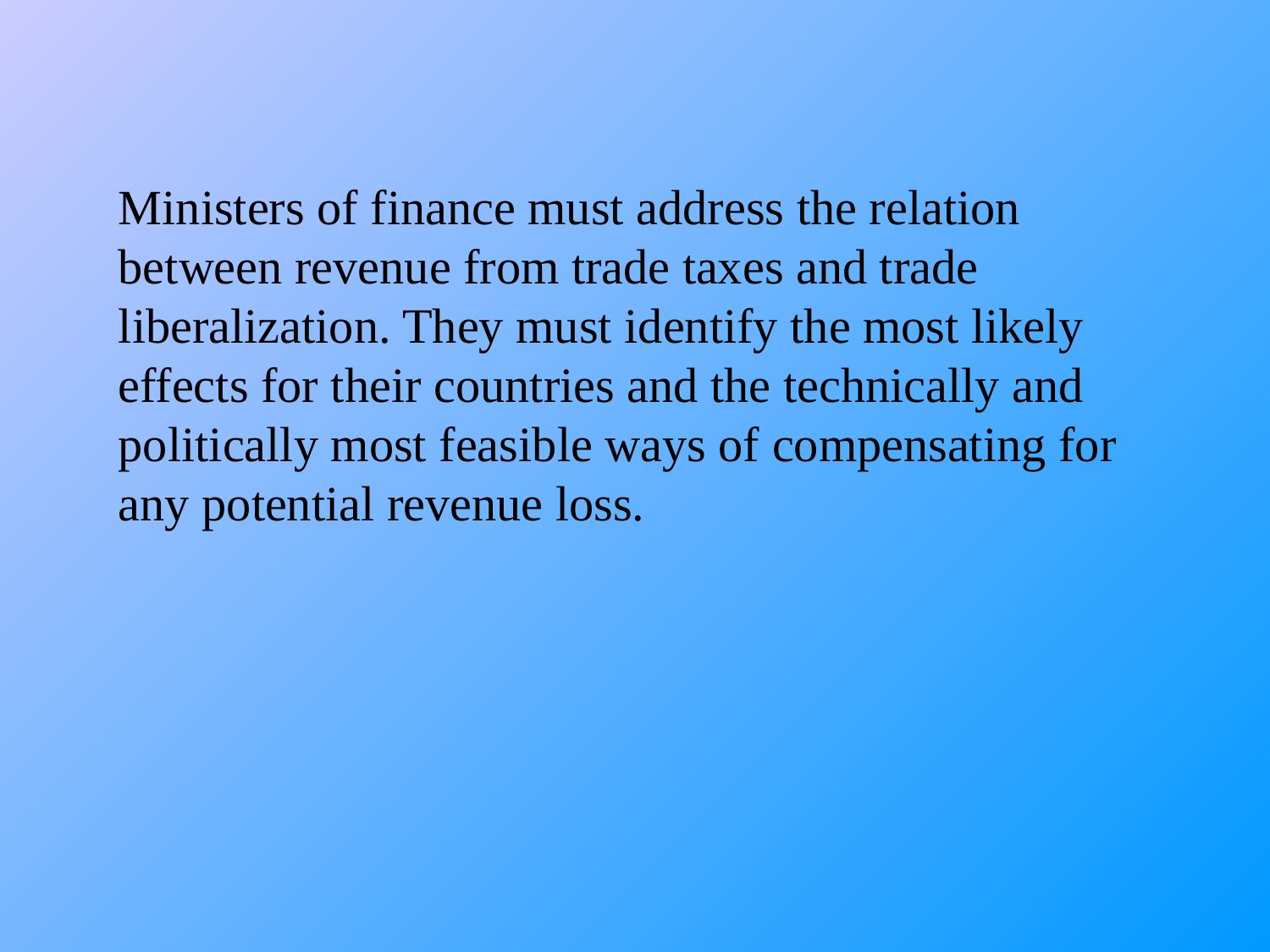

Ministers of finance must address the relation between revenue from trade taxes and trade liberalization. They must identify the most likely effects for their countries and the technically and politically most feasible ways of compensating for any potential revenue loss.